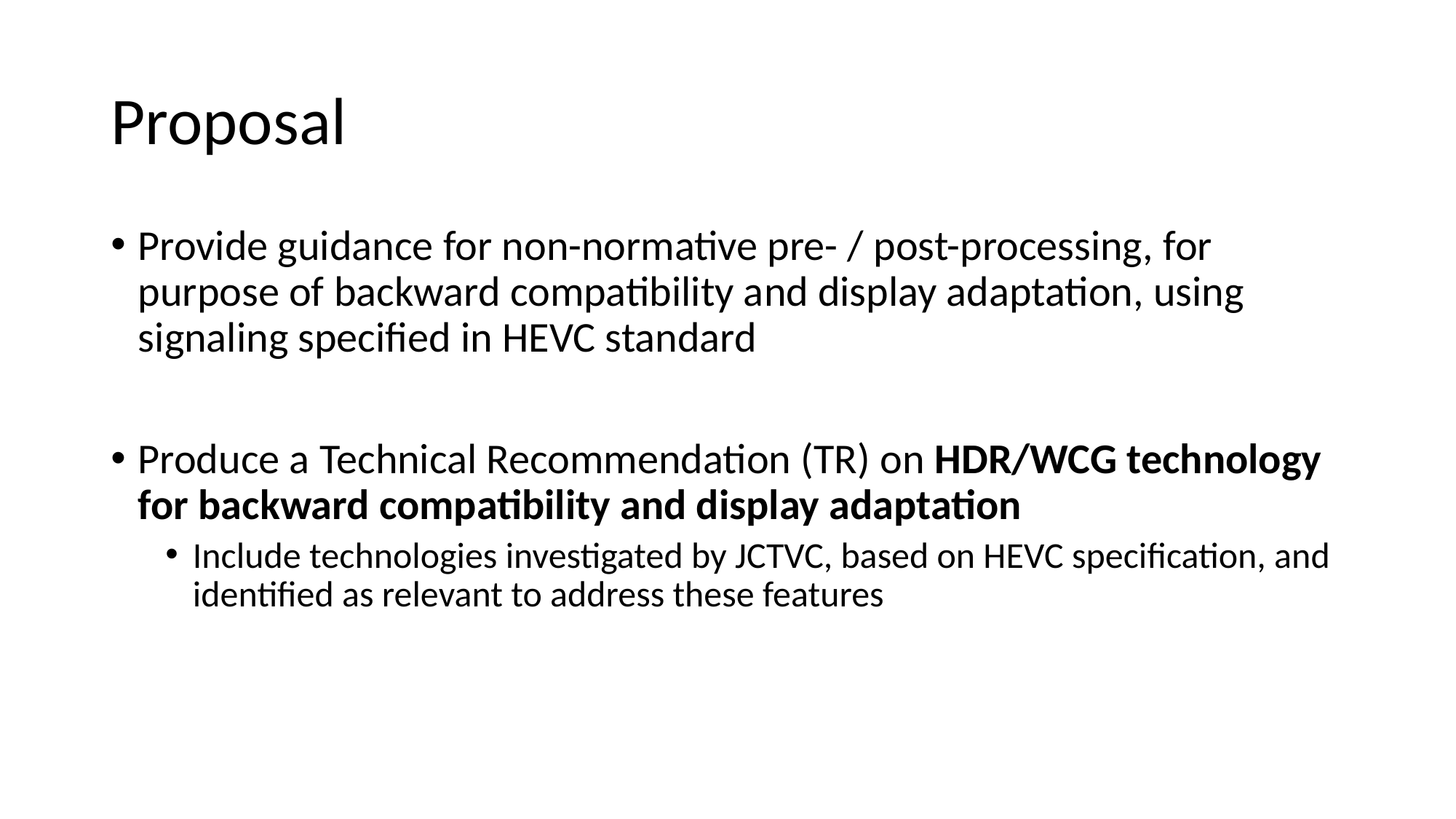

# Proposal
Provide guidance for non-normative pre- / post-processing, for purpose of backward compatibility and display adaptation, using signaling specified in HEVC standard

Produce a Technical Recommendation (TR) on HDR/WCG technology for backward compatibility and display adaptation
Include technologies investigated by JCTVC, based on HEVC specification, and identified as relevant to address these features